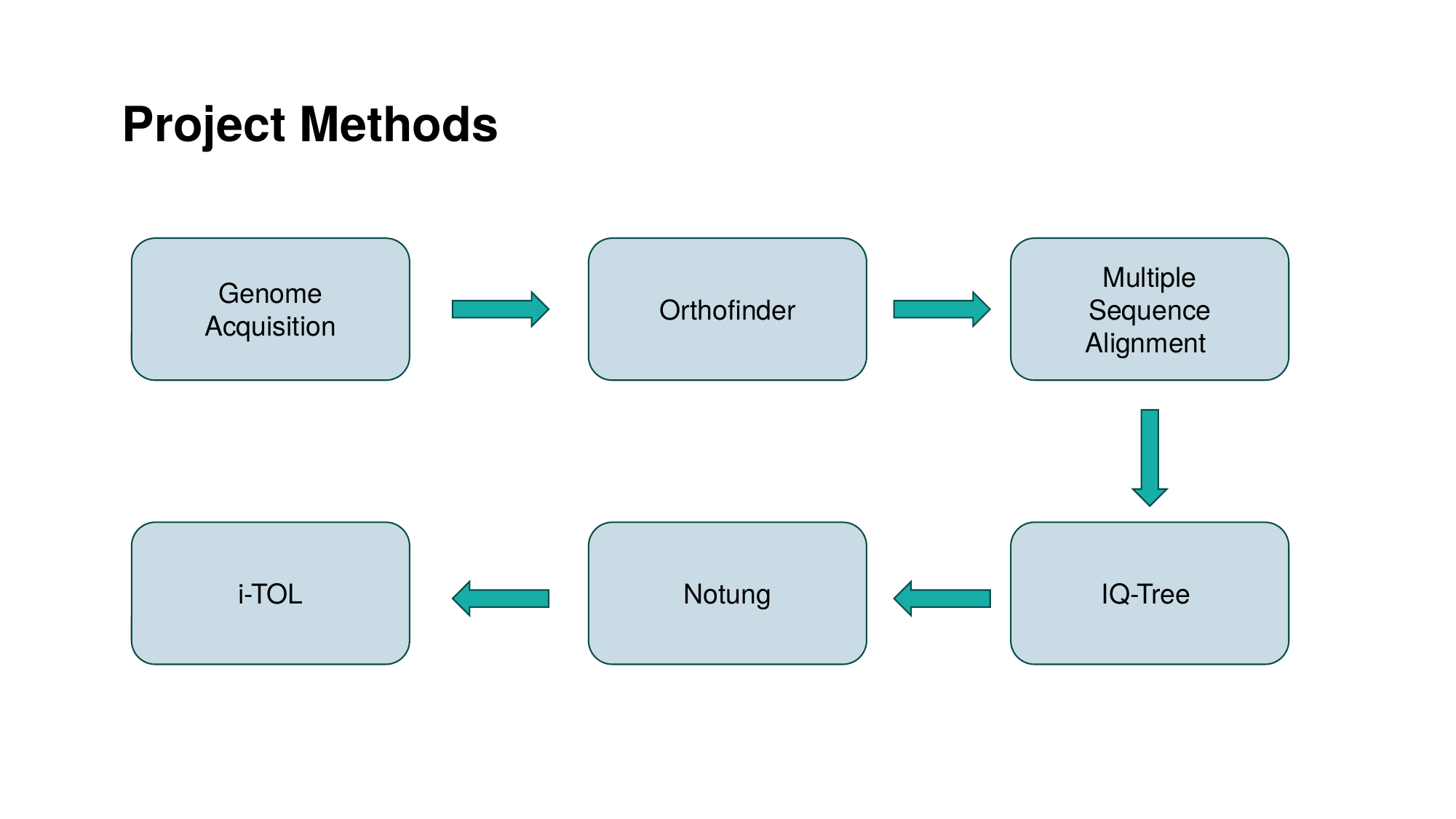

# Project Methods

Multiple Sequence Alignment
Genome Acquisition
Orthofinder

i-TOL
Notung
IQ-Tree